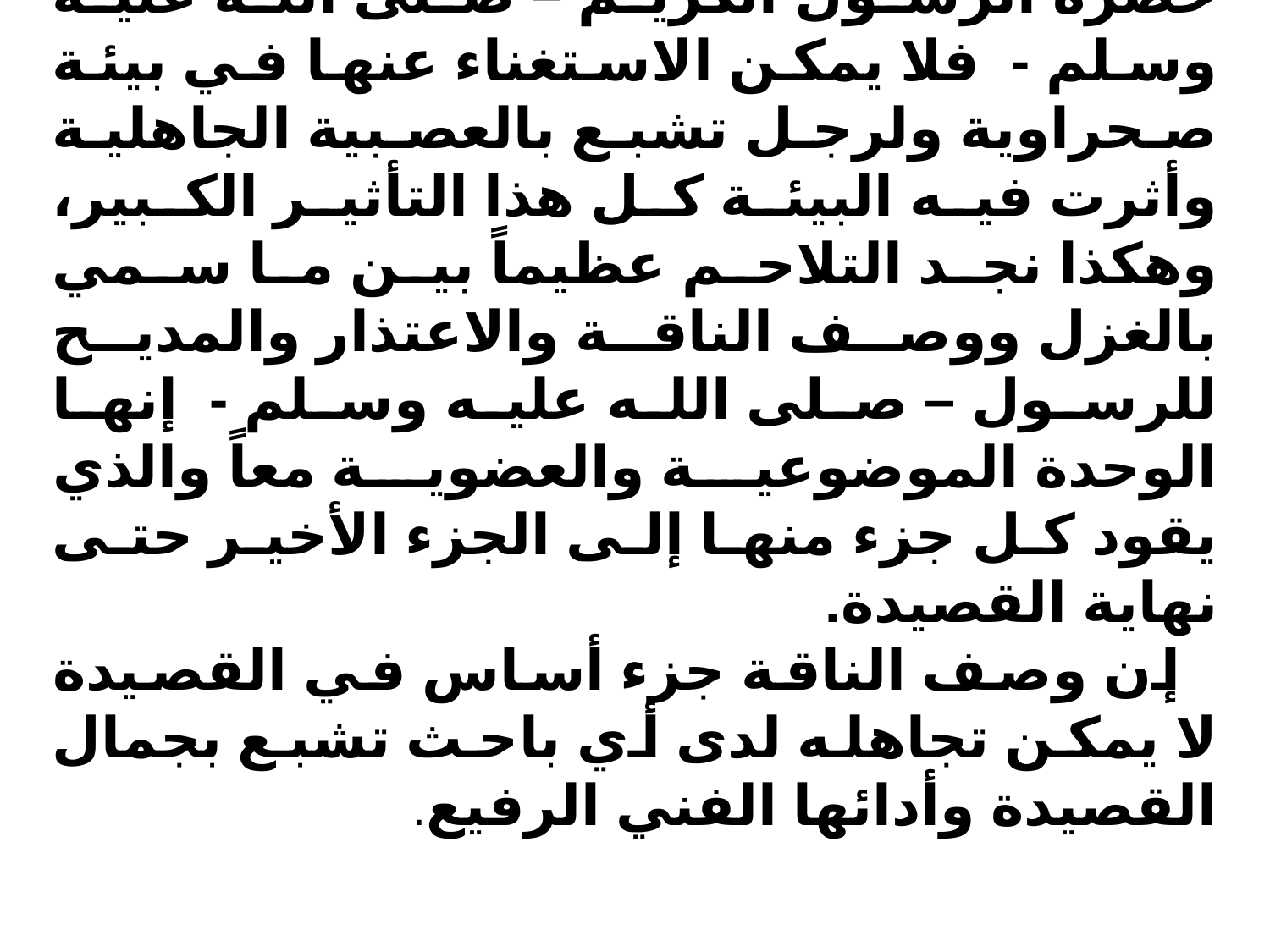

ثالثاً: الناقة هي الوسيلة للوصول إلى حضرة الرسول الكريم – صلى الله عليه وسلم -  فلا يمكن الاستغناء عنها في بيئة صحراوية ولرجل تشبع بالعصبية الجاهلية وأثرت فيه البيئة كل هذا التأثير الكبير، وهكذا نجد التلاحم عظيماً بين ما سمي بالغزل ووصف الناقة والاعتذار والمديح للرسول – صلى الله عليه وسلم -  إنها الوحدة الموضوعية والعضوية معاً والذي يقود كل جزء منها إلى الجزء الأخير حتى نهاية القصيدة.
إن وصف الناقة جزء أساس في القصيدة لا يمكن تجاهله لدى أي باحث تشبع بجمال القصيدة وأدائها الفني الرفيع.